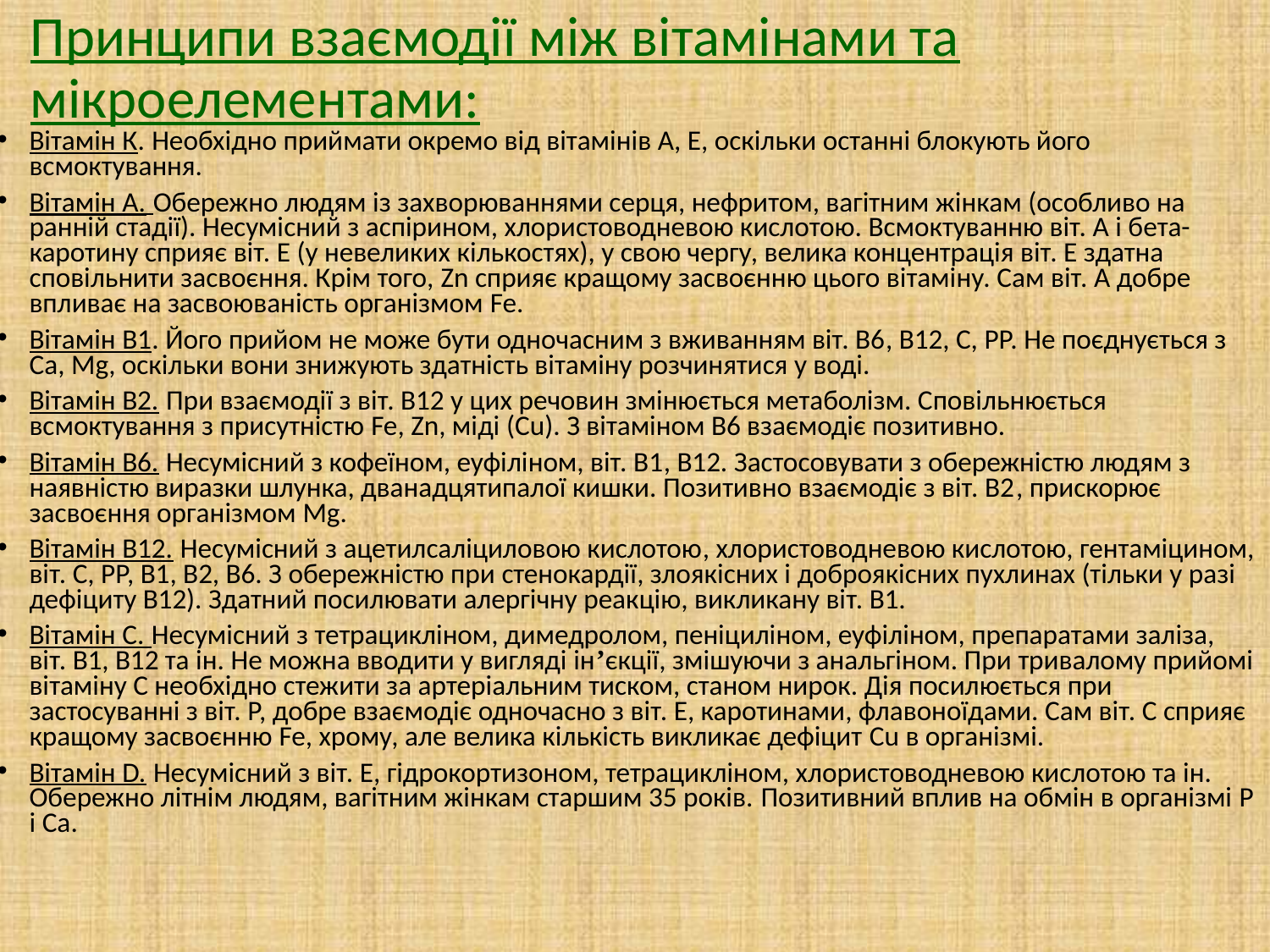

Принципи взаємодії між вітамінами та мікроелементами:
Вітамін К. Необхідно приймати окремо від вітамінів А, Е, оскільки останні блокують його всмоктування.
Вітамін А. Обережно людям із захворюваннями серця, нефритом, вагітним жінкам (особливо на ранній стадії). Несумісний з аспірином, хлористоводневою кислотою. Всмоктуванню віт. А і бета-каротину сприяє віт. Е (у невеликих кількостях), у свою чергу, велика концентрація віт. Е здатна сповільнити засвоєння. Крім того, Zn сприяє кращому засвоєнню цього вітаміну. Сам віт. А добре впливає на засвоюваність організмом Fe.
Вітамін В1. Його прийом не може бути одночасним з вживанням віт. В6, В12, С, РР. Не поєднується з Ca, Mg, оскільки вони знижують здатність вітаміну розчинятися у воді.
Вітамін В2. При взаємодії з віт. В12 у цих речовин змінюється метаболізм. Сповільнюється всмоктування з присутністю Fe, Zn, міді (Cu). З вітаміном В6 взаємодіє позитивно.
Вітамін В6. Несумісний з кофеїном, еуфіліном, віт. В1, В12. Застосовувати з обережністю людям з наявністю виразки шлунка, дванадцятипалої кишки. Позитивно взаємодіє з віт. В2, прискорює засвоєння організмом Mg.
Вітамін В12. Несумісний з ацетилсаліциловою кислотою, хлористоводневою кислотою, гентаміцином, віт. С, РР, В1, В2, В6. З обережністю при стенокардії, злоякісних і доброякісних пухлинах (тільки у разі дефіциту В12). Здатний посилювати алергічну реакцію, викликану віт. В1.
Вітамін С. Несумісний з тетрацикліном, димедролом, пеніциліном, еуфіліном, препаратами заліза, віт. В1, В12 та ін. Не можна вводити у вигляді ін’єкції, змішуючи з анальгіном. При тривалому прийомі вітаміну С необхідно стежити за артеріальним тиском, станом нирок. Дія посилюється при застосуванні з віт. Р, добре взаємодіє одночасно з віт. Е, каротинами, флавоноїдами. Сам віт. С сприяє кращому засвоєнню Fe, хрому, але велика кількість викликає дефіцит Cu в організмі.
Вітамін D. Несумісний з віт. Е, гідрокортизоном, тетрацикліном, хлористоводневою кислотою та ін. Обережно літнім людям, вагітним жінкам старшим 35 років. Позитивний вплив на обмін в організмі P і Ca.